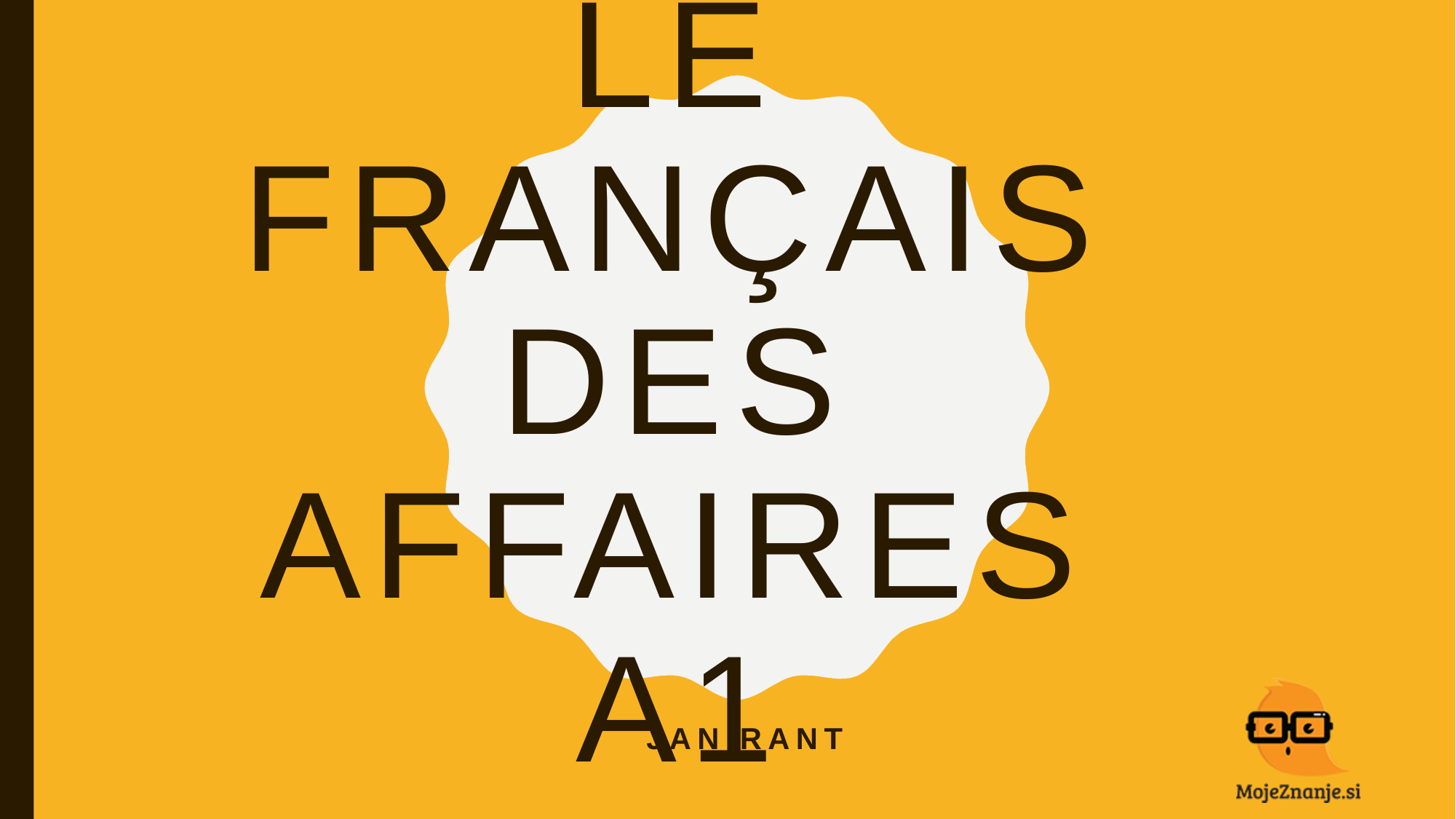

# Le français des affaires A1
Jan Rant